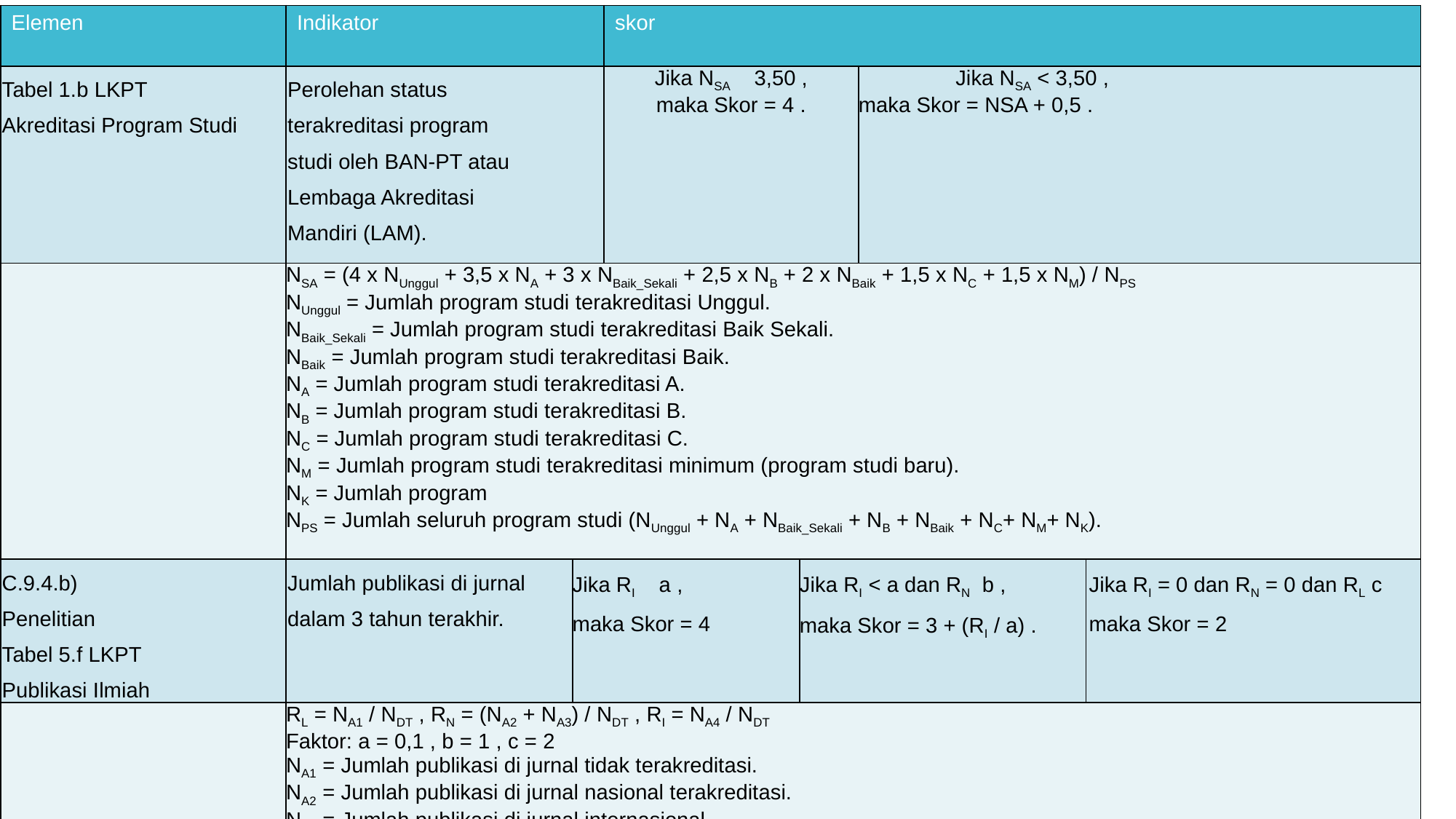

| No. | Elemen | Indikator |  | skor |  |  |  |
| --- | --- | --- | --- | --- | --- | --- | --- |
|  | Tabel 1.b LKPT Akreditasi Program Studi | Perolehan status terakreditasi program studi oleh BAN-PT atau Lembaga Akreditasi Mandiri (LAM). |  | Jika NSA 3,50 , maka Skor = 4 . |  | Jika NSA < 3,50 , maka Skor = NSA + 0,5 . |  |
|  |  | NSA = (4 x NUnggul + 3,5 x NA + 3 x NBaik\_Sekali + 2,5 x NB + 2 x NBaik + 1,5 x NC + 1,5 x NM) / NPS NUnggul = Jumlah program studi terakreditasi Unggul. NBaik\_Sekali = Jumlah program studi terakreditasi Baik Sekali. NBaik = Jumlah program studi terakreditasi Baik. NA = Jumlah program studi terakreditasi A. NB = Jumlah program studi terakreditasi B. NC = Jumlah program studi terakreditasi C. NM = Jumlah program studi terakreditasi minimum (program studi baru). NK = Jumlah program NPS = Jumlah seluruh program studi (NUnggul + NA + NBaik\_Sekali + NB + NBaik + NC+ NM+ NK). |  |  |  |  |  |
| 4 | C.9.4.b) Penelitian Tabel 5.f LKPT Publikasi Ilmiah | Jumlah publikasi di jurnal dalam 3 tahun terakhir. | Jika RI a , maka Skor = 4 | Jika RI < a dan RN b , maka Skor = 3 + (RI / a) . | Jika RI < a dan RN b , maka Skor = 3 + (RI / a) . |  | Jika RI = 0 dan RN = 0 dan RL c maka Skor = 2 |
|  |  | RL = NA1 / NDT , RN = (NA2 + NA3) / NDT , RI = NA4 / NDT Faktor: a = 0,1 , b = 1 , c = 2 NA1 = Jumlah publikasi di jurnal tidak terakreditasi. NA2 = Jumlah publikasi di jurnal nasional terakreditasi. NA3 = Jumlah publikasi di jurnal internasional. NA4 = Jumlah publikasi di jurnal internasional bereputasi. NDT = Jumlah dosen tetap. |  |  |  |  |  |